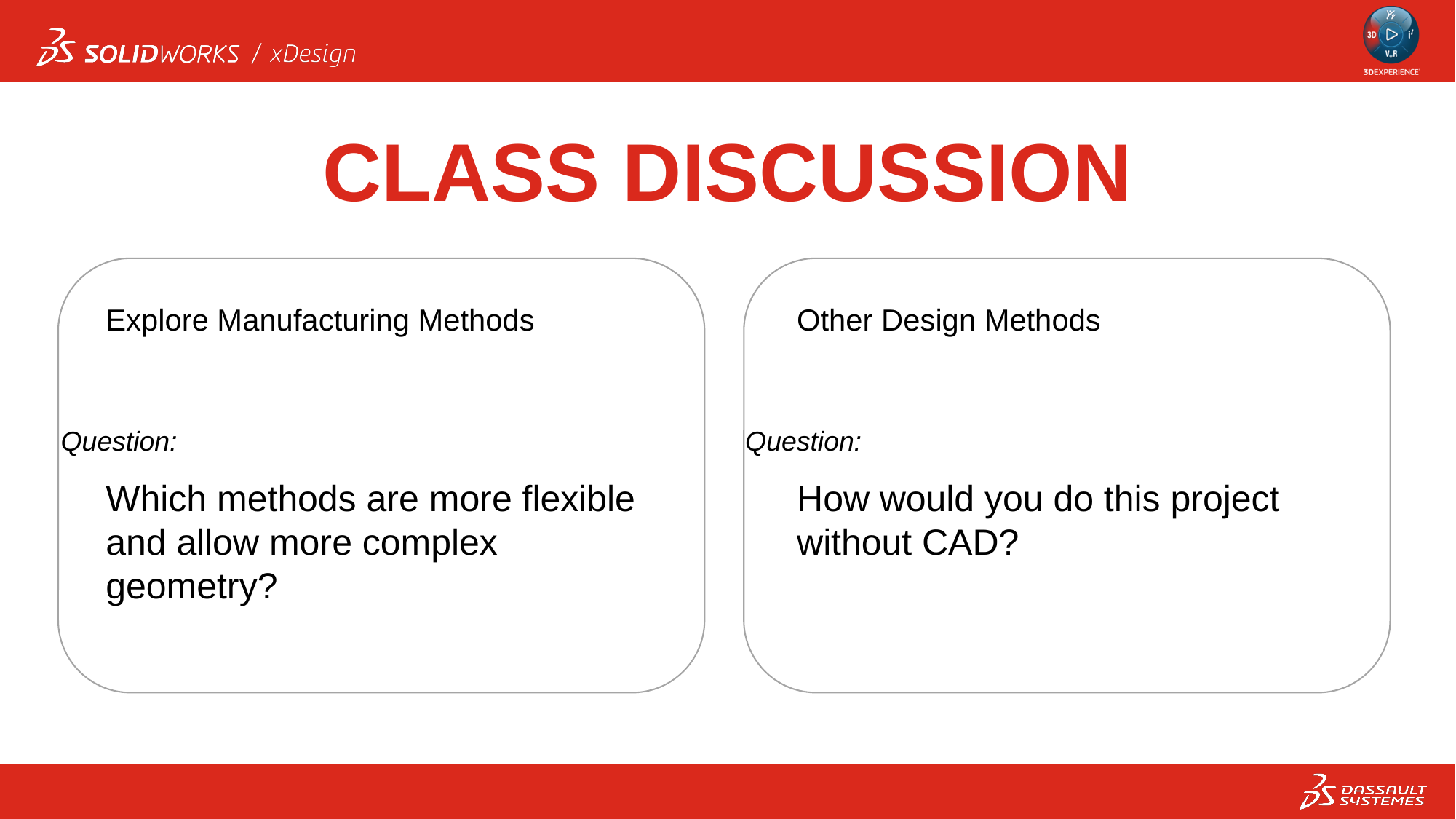

CLASS DISCUSSION

Explore Manufacturing Methods

Other Design Methods

Question:
Question:
Which methods are more flexible and allow more complex geometry?

How would you do this project without CAD?